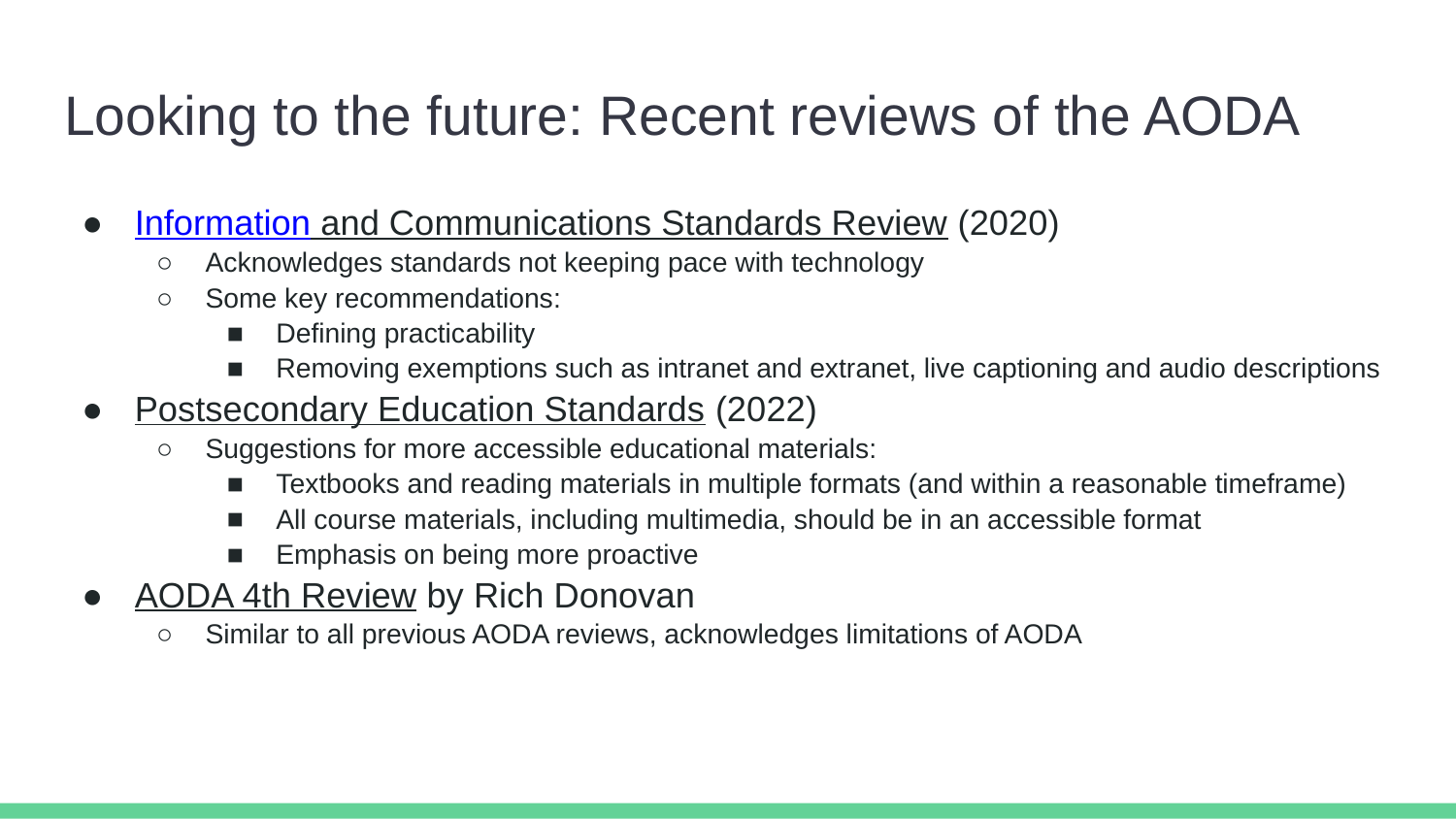

# Looking to the future: Recent reviews of the AODA
Information and Communications Standards Review (2020)
Acknowledges standards not keeping pace with technology
Some key recommendations:
Defining practicability
Removing exemptions such as intranet and extranet, live captioning and audio descriptions
Postsecondary Education Standards (2022)
Suggestions for more accessible educational materials:
Textbooks and reading materials in multiple formats (and within a reasonable timeframe)
All course materials, including multimedia, should be in an accessible format
Emphasis on being more proactive
AODA 4th Review by Rich Donovan
Similar to all previous AODA reviews, acknowledges limitations of AODA